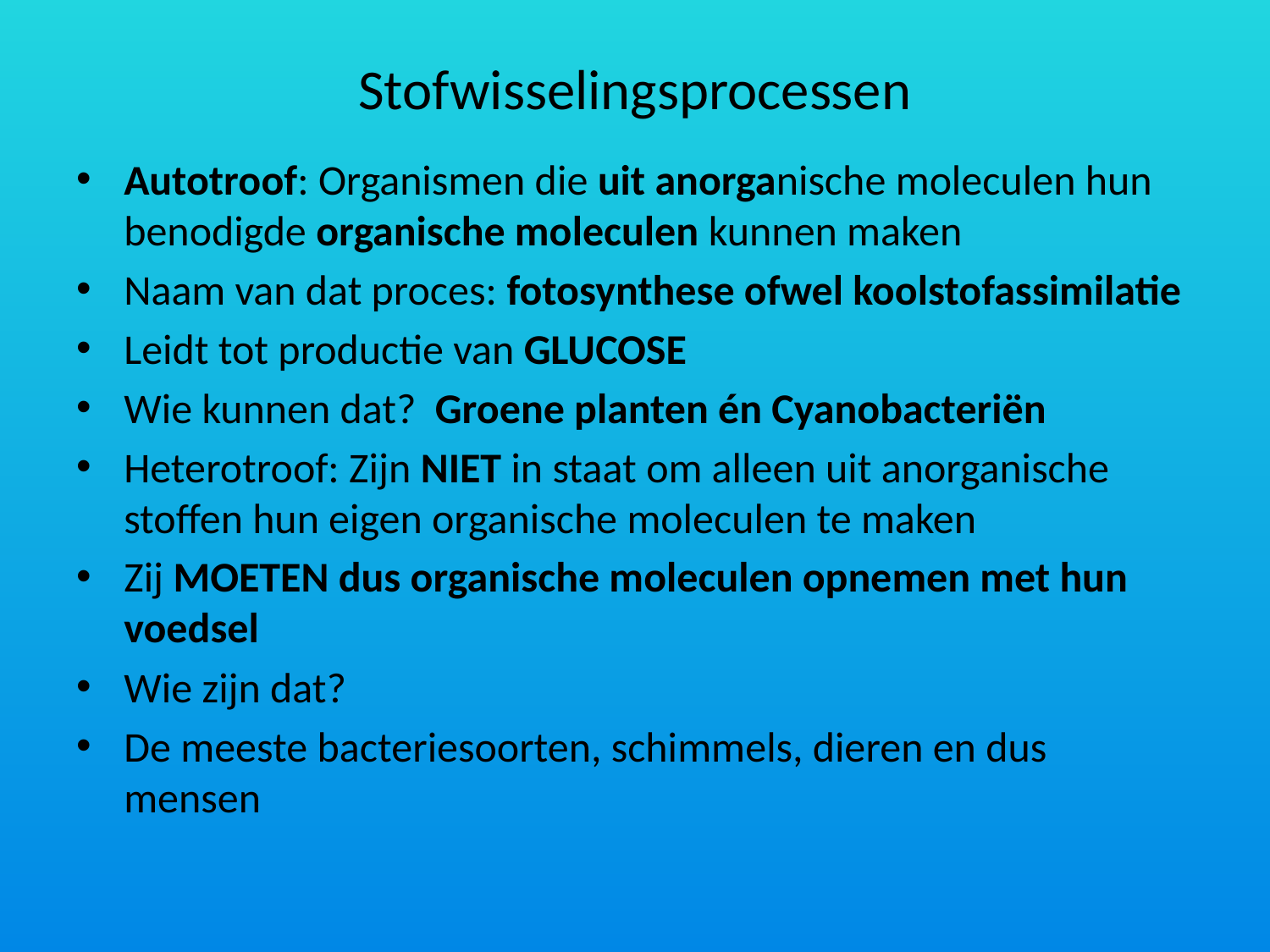

# Stofwisselingsprocessen
Autotroof: Organismen die uit anorganische moleculen hun benodigde organische moleculen kunnen maken
Naam van dat proces: fotosynthese ofwel koolstofassimilatie
Leidt tot productie van GLUCOSE
Wie kunnen dat?  Groene planten én Cyanobacteriën
Heterotroof: Zijn NIET in staat om alleen uit anorganische stoffen hun eigen organische moleculen te maken
Zij MOETEN dus organische moleculen opnemen met hun voedsel
Wie zijn dat?
De meeste bacteriesoorten, schimmels, dieren en dus mensen